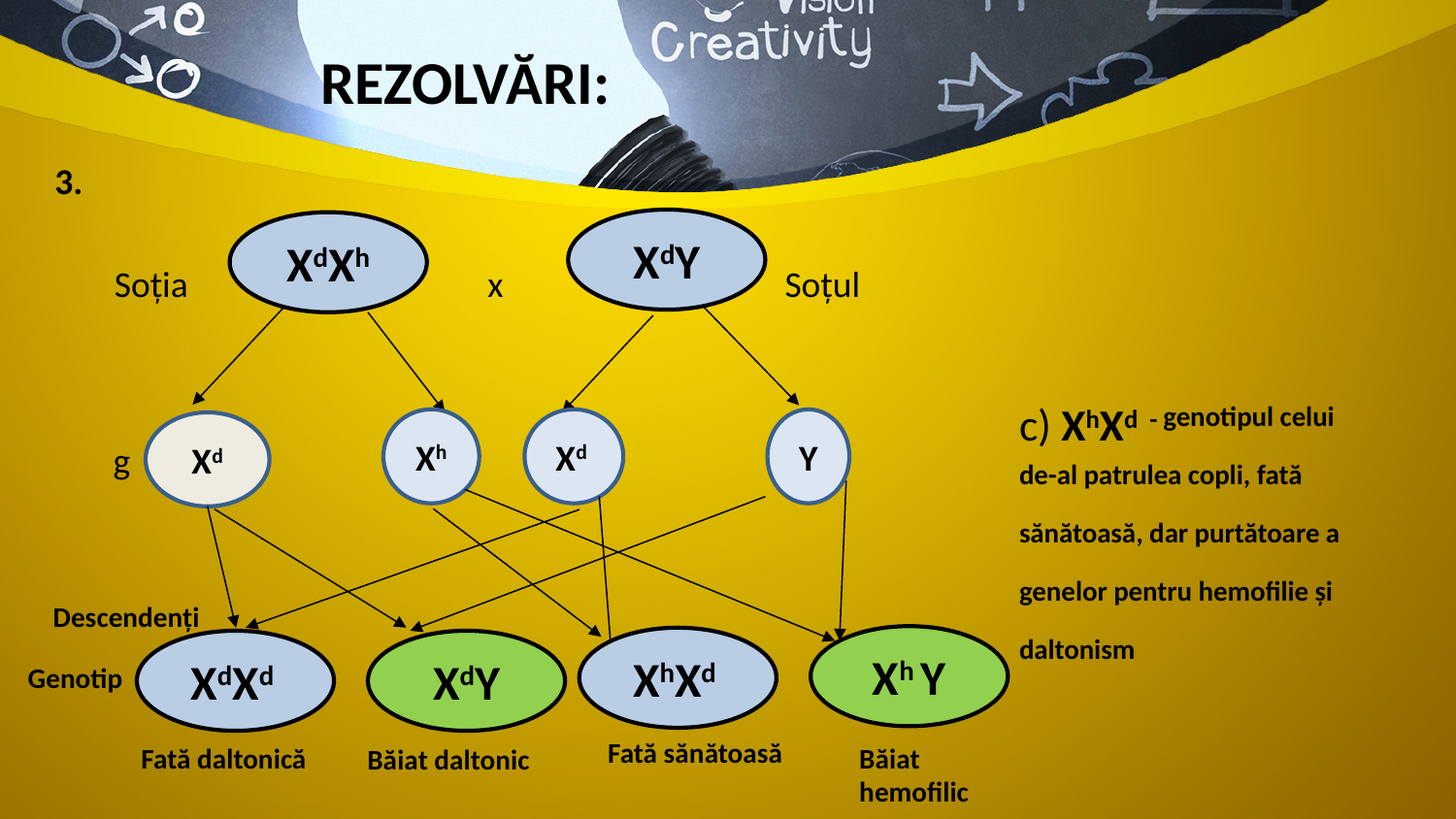

REZOLVĂRI:
3.
XdY
XdXh
Soția
x
Soțul

c) XhXd  - genotipul celui de-al patrulea copli, fată sănătoasă, dar purtătoare a genelor pentru hemofilie și daltonism
Xh
Xd
Y
Xd
g
Descendenți
Xh Y
XhXd
XdXd
XdY
Genotip
Fată sănătoasă
Fată daltonică
Băiat hemofilic
Băiat daltonic